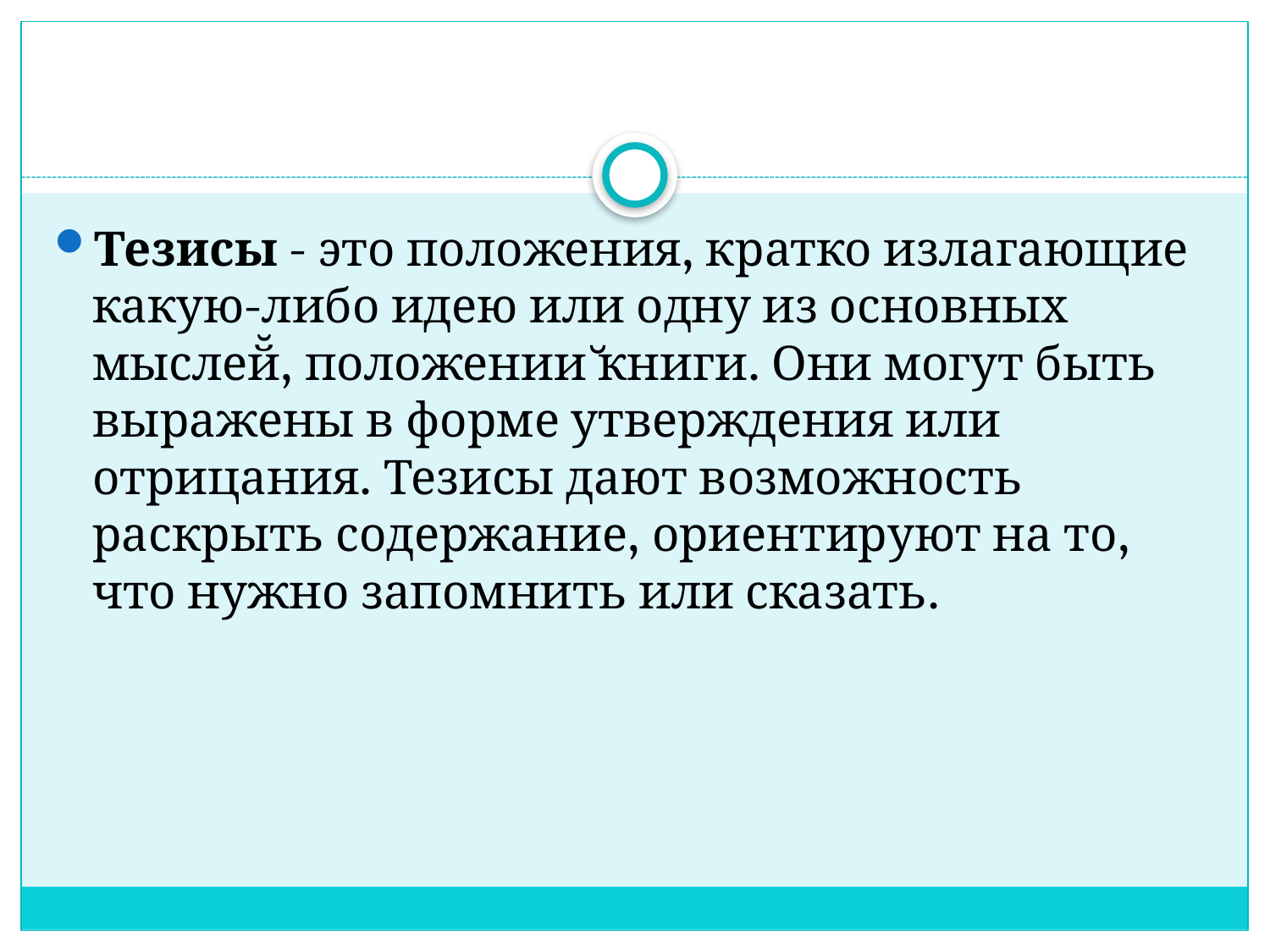

#
Тезисы - это положения, кратко излагающие какую-либо идею или одну из основных мыслей̆, положении ̆книги. Они могут быть выражены в форме утверждения или отрицания. Тезисы дают возможность раскрыть содержание, ориентируют на то, что нужно запомнить или сказать.